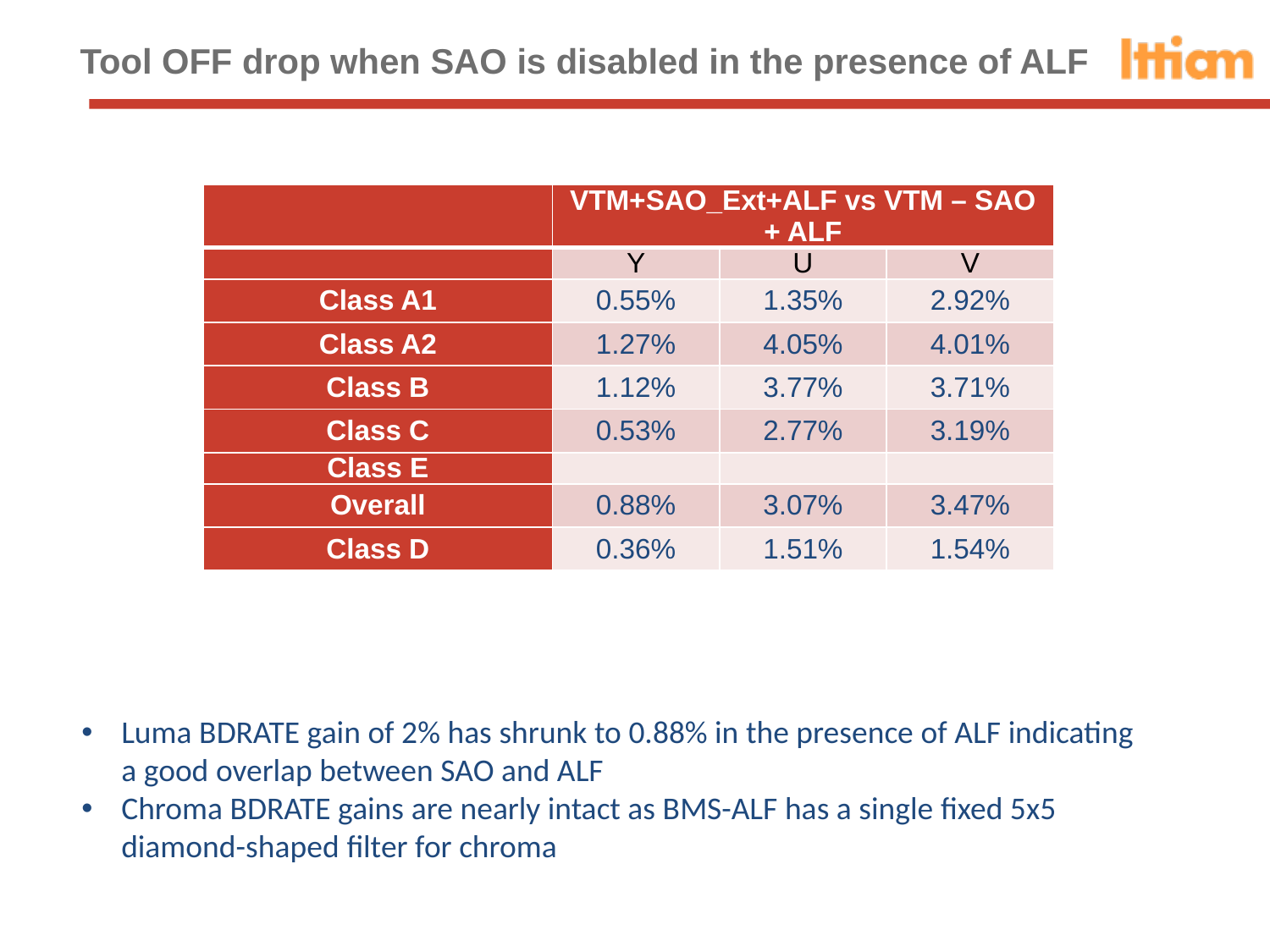

# Tool OFF drop when SAO is disabled in the presence of ALF
|  | VTM+SAO\_Ext+ALF vs VTM – SAO + ALF |  |  |
| --- | --- | --- | --- |
|  | Y | U | V |
| Class A1 | 0.55% | 1.35% | 2.92% |
| Class A2 | 1.27% | 4.05% | 4.01% |
| Class B | 1.12% | 3.77% | 3.71% |
| Class C | 0.53% | 2.77% | 3.19% |
| Class E |  |  |  |
| Overall | 0.88% | 3.07% | 3.47% |
| Class D | 0.36% | 1.51% | 1.54% |
Luma BDRATE gain of 2% has shrunk to 0.88% in the presence of ALF indicating a good overlap between SAO and ALF
Chroma BDRATE gains are nearly intact as BMS-ALF has a single fixed 5x5 diamond-shaped filter for chroma